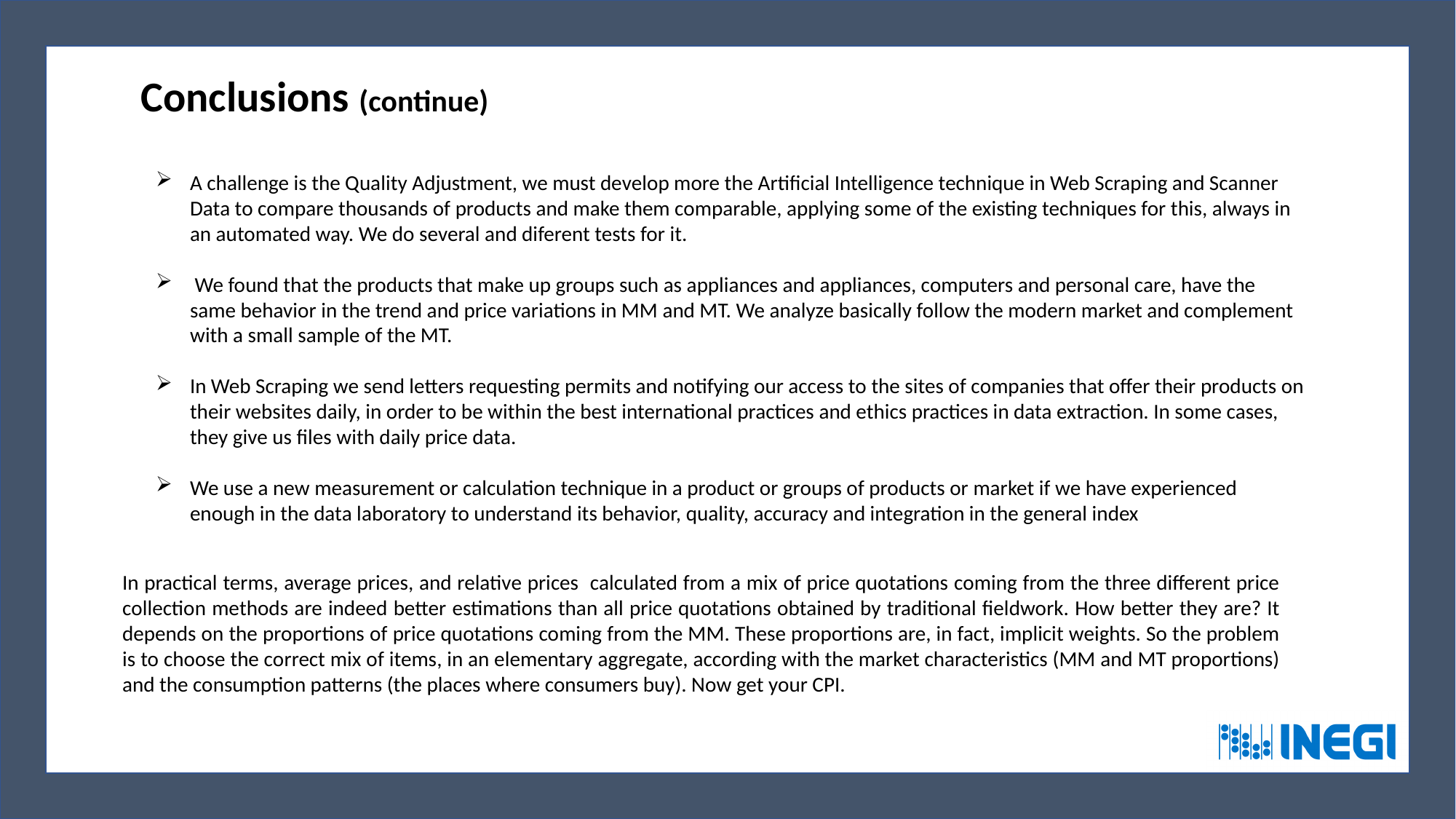

Conclusions (continue)
A challenge is the Quality Adjustment, we must develop more the Artificial Intelligence technique in Web Scraping and Scanner Data to compare thousands of products and make them comparable, applying some of the existing techniques for this, always in an automated way. We do several and diferent tests for it.

 We found that the products that make up groups such as appliances and appliances, computers and personal care, have the same behavior in the trend and price variations in MM and MT. We analyze basically follow the modern market and complement with a small sample of the MT.

In Web Scraping we send letters requesting permits and notifying our access to the sites of companies that offer their products on their websites daily, in order to be within the best international practices and ethics practices in data extraction. In some cases, they give us files with daily price data.

We use a new measurement or calculation technique in a product or groups of products or market if we have experienced enough in the data laboratory to understand its behavior, quality, accuracy and integration in the general index

In practical terms, average prices, and relative prices  calculated from a mix of price quotations coming from the three different price collection methods are indeed better estimations than all price quotations obtained by traditional fieldwork. How better they are? It depends on the proportions of price quotations coming from the MM. These proportions are, in fact, implicit weights. So the problem is to choose the correct mix of items, in an elementary aggregate, according with the market characteristics (MM and MT proportions) and the consumption patterns (the places where consumers buy). Now get your CPI.
19